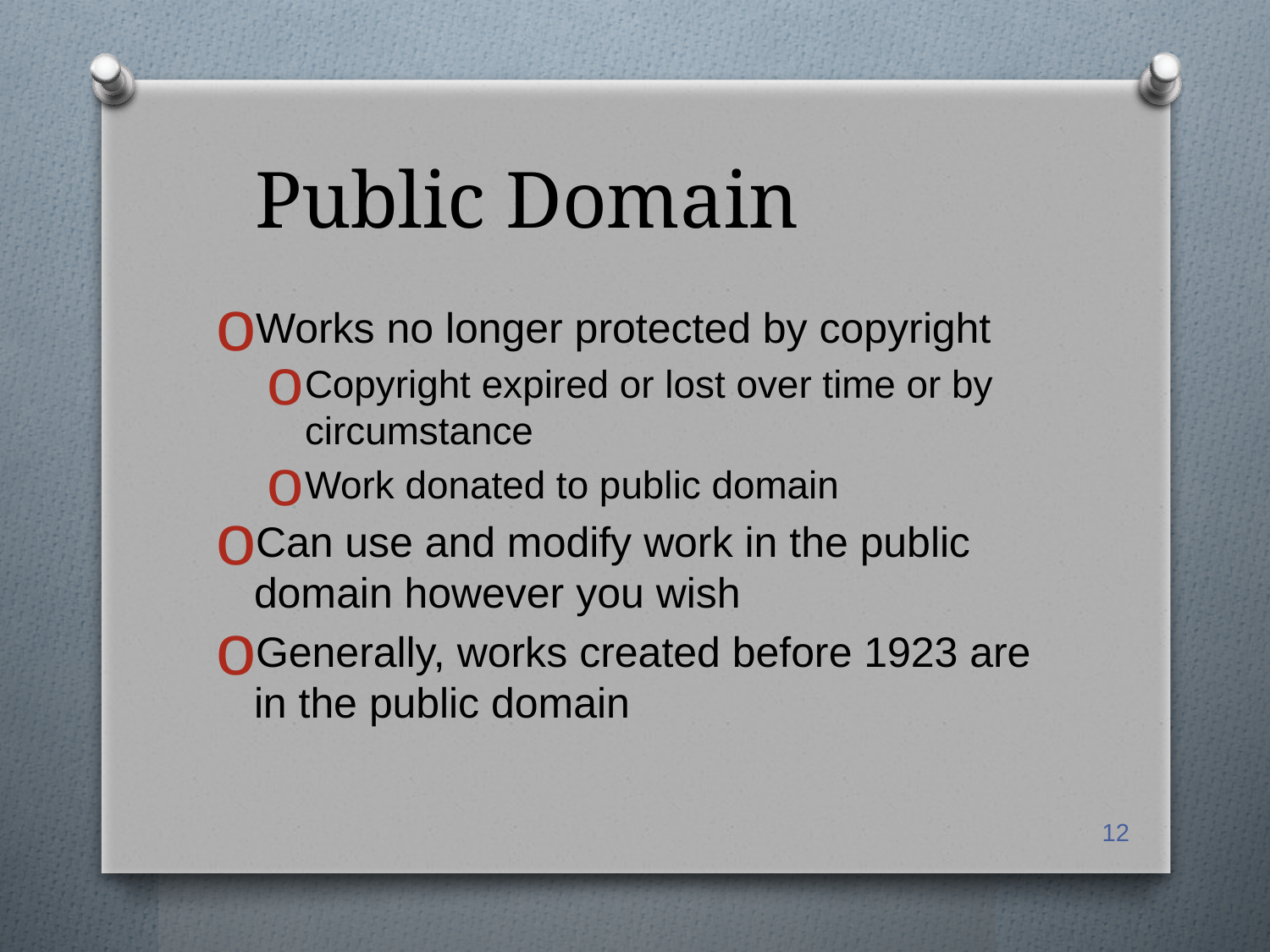

# Public Domain
Works no longer protected by copyright
Copyright expired or lost over time or by  circumstance
Work donated to public domain
Can use and modify work in the public domain however you wish
Generally, works created before 1923 are in the public domain

12